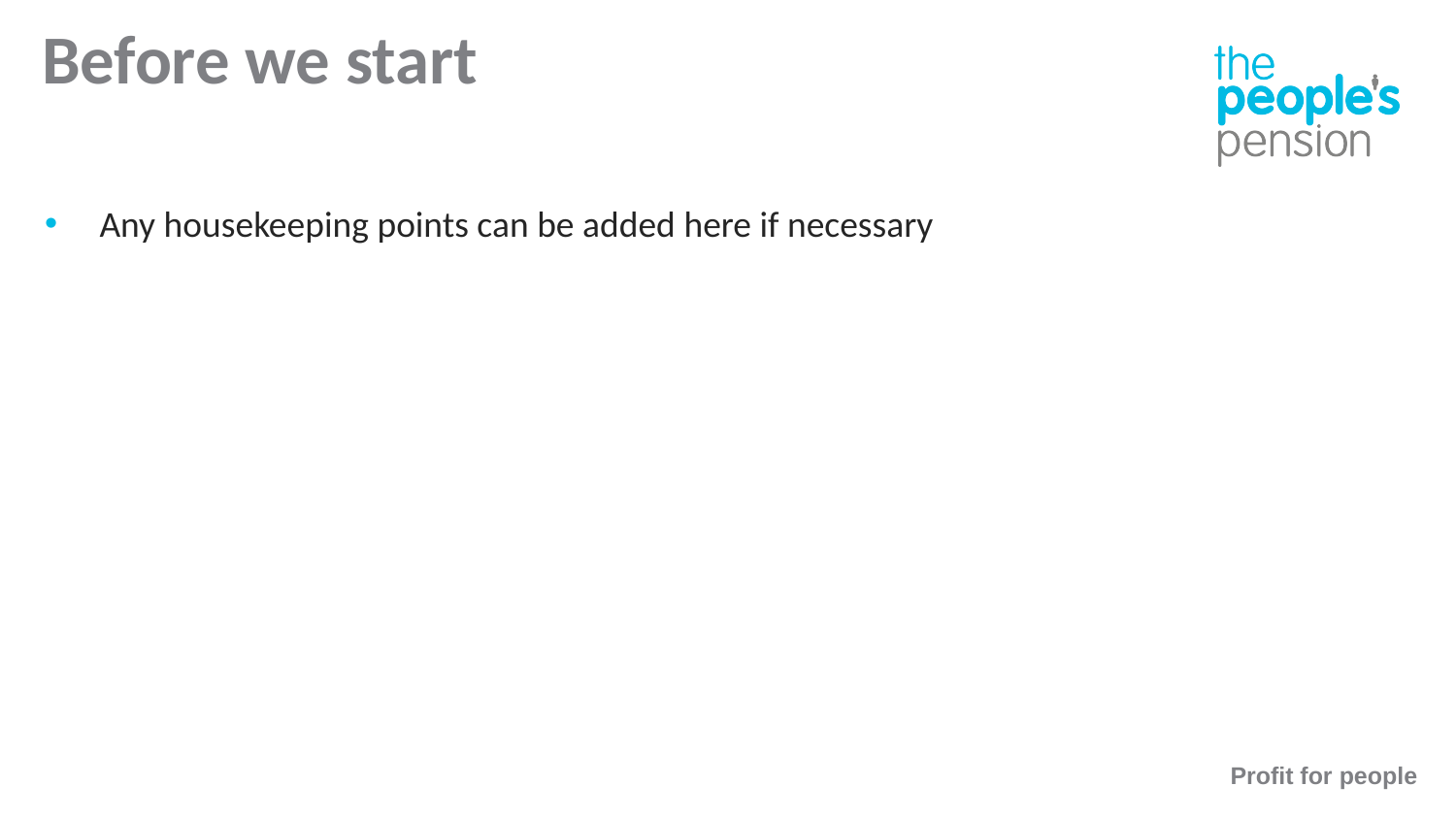

Before we start
Any housekeeping points can be added here if necessary
Profit for people